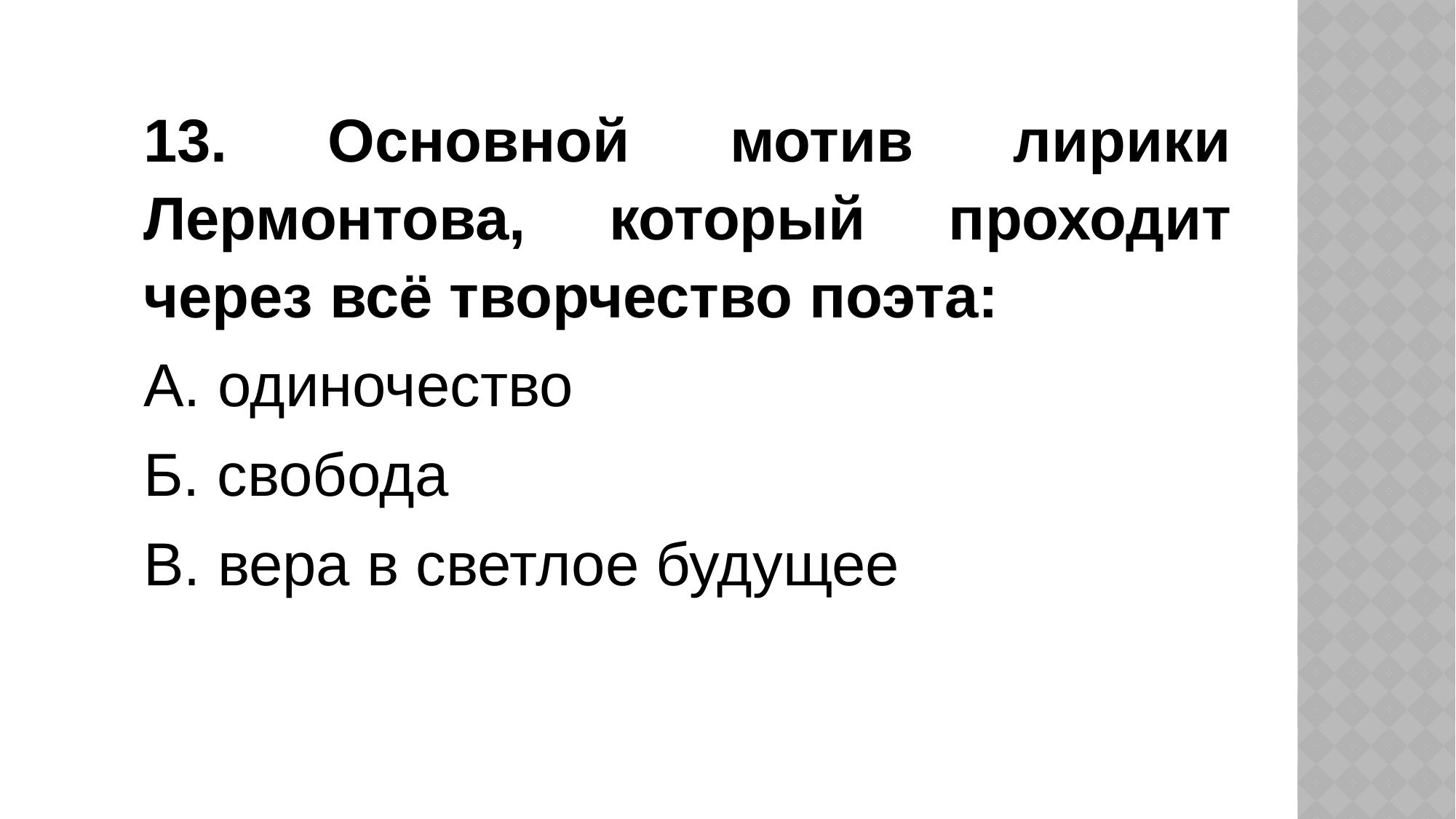

13. Основной мотив лирики Лермонтова, который проходит через всё творчество поэта:
А. одиночество
Б. свобода
В. вера в светлое будущее